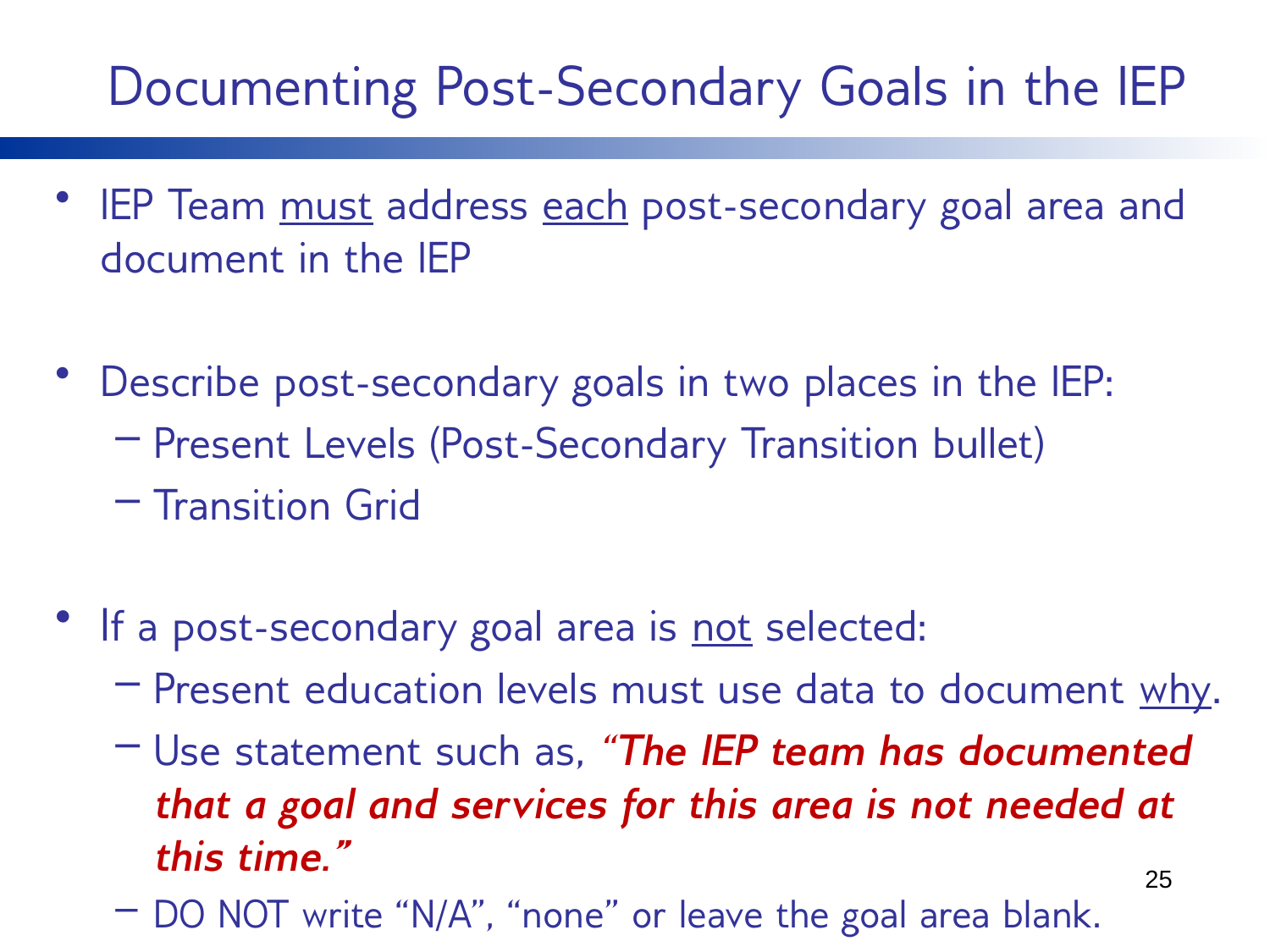

# Documenting Post-Secondary Goals in the IEP
IEP Team must address each post-secondary goal area and document in the IEP

Describe post-secondary goals in two places in the IEP:
Present Levels (Post-Secondary Transition bullet)
Transition Grid

If a post-secondary goal area is not selected:
Present education levels must use data to document why.
Use statement such as, “The IEP team has documented that a goal and services for this area is not needed at this time.”
DO NOT write “N/A”, “none” or leave the goal area blank.

25